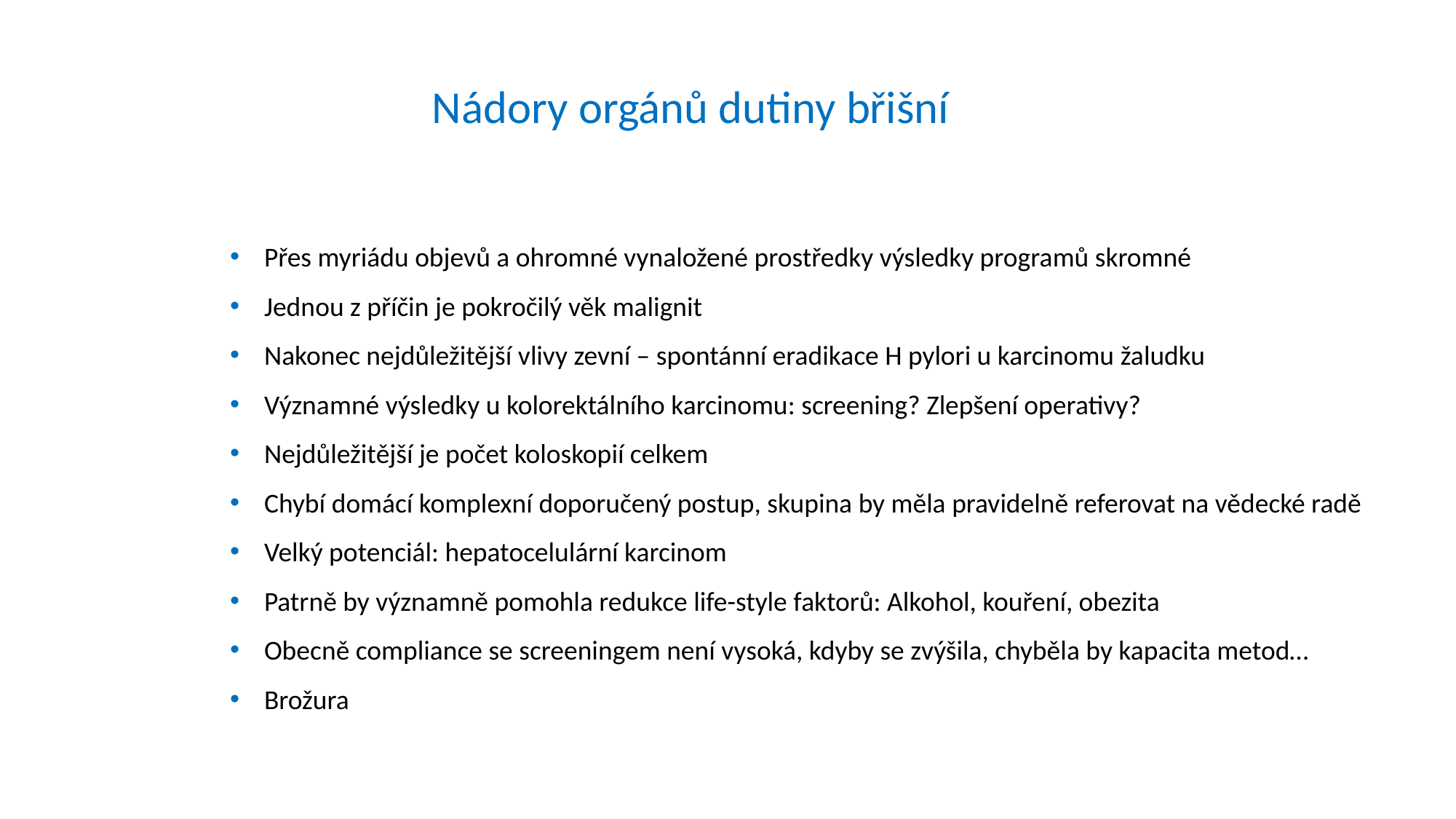

# Nádory orgánů dutiny břišní
Přes myriádu objevů a ohromné vynaložené prostředky výsledky programů skromné
Jednou z příčin je pokročilý věk malignit
Nakonec nejdůležitější vlivy zevní – spontánní eradikace H pylori u karcinomu žaludku
Významné výsledky u kolorektálního karcinomu: screening? Zlepšení operativy?
Nejdůležitější je počet koloskopií celkem
Chybí domácí komplexní doporučený postup, skupina by měla pravidelně referovat na vědecké radě
Velký potenciál: hepatocelulární karcinom
Patrně by významně pomohla redukce life-style faktorů: Alkohol, kouření, obezita
Obecně compliance se screeningem není vysoká, kdyby se zvýšila, chyběla by kapacita metod…
Brožura